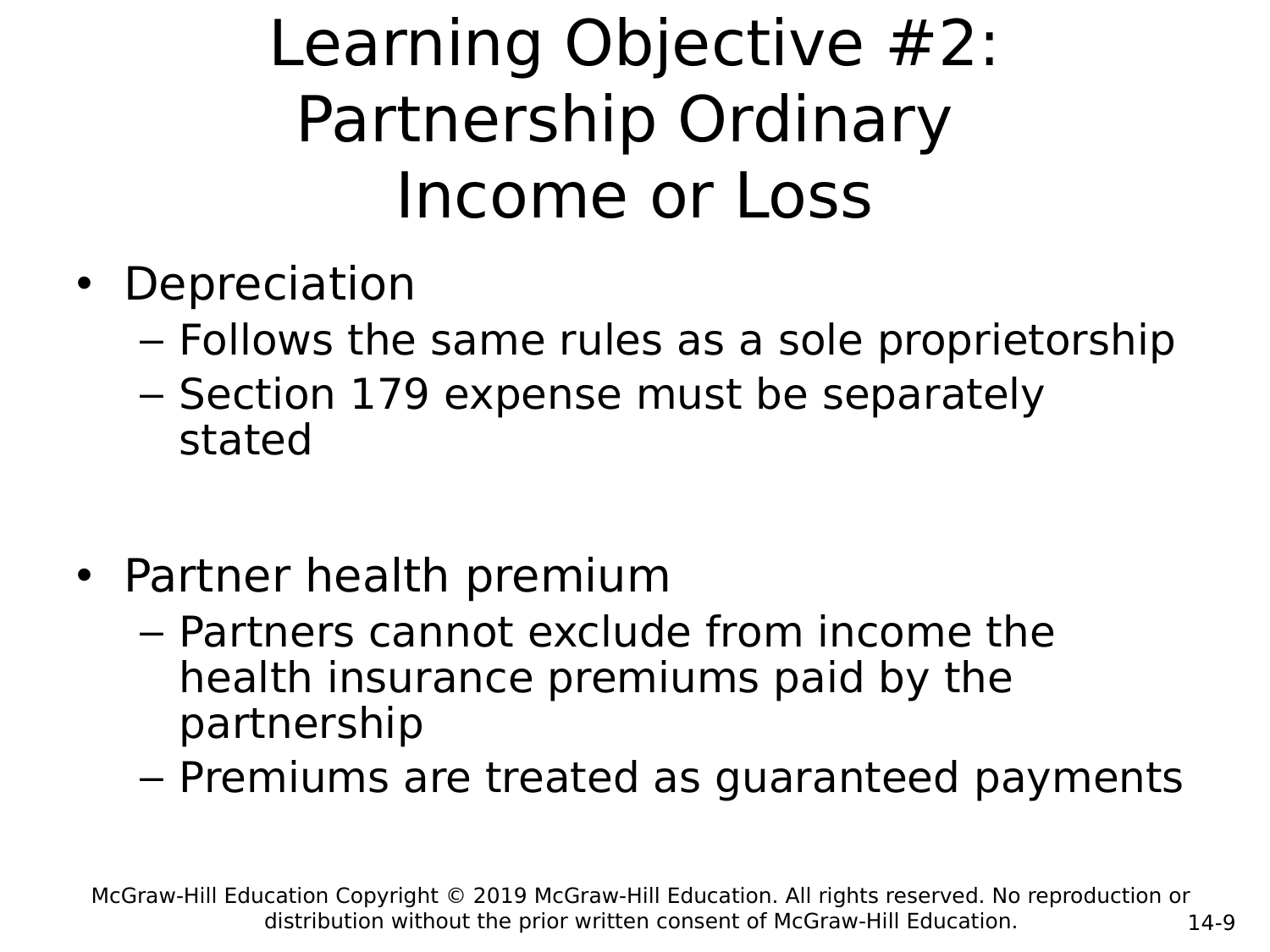

# Learning Objective #2: Partnership Ordinary Income or Loss
Depreciation
Follows the same rules as a sole proprietorship
Section 179 expense must be separately stated

Partner health premium
Partners cannot exclude from income the health insurance premiums paid by the partnership
Premiums are treated as guaranteed payments
McGraw-Hill Education Copyright © 2019 McGraw-Hill Education. All rights reserved. No reproduction or distribution without the prior written consent of McGraw-Hill Education.
14-9